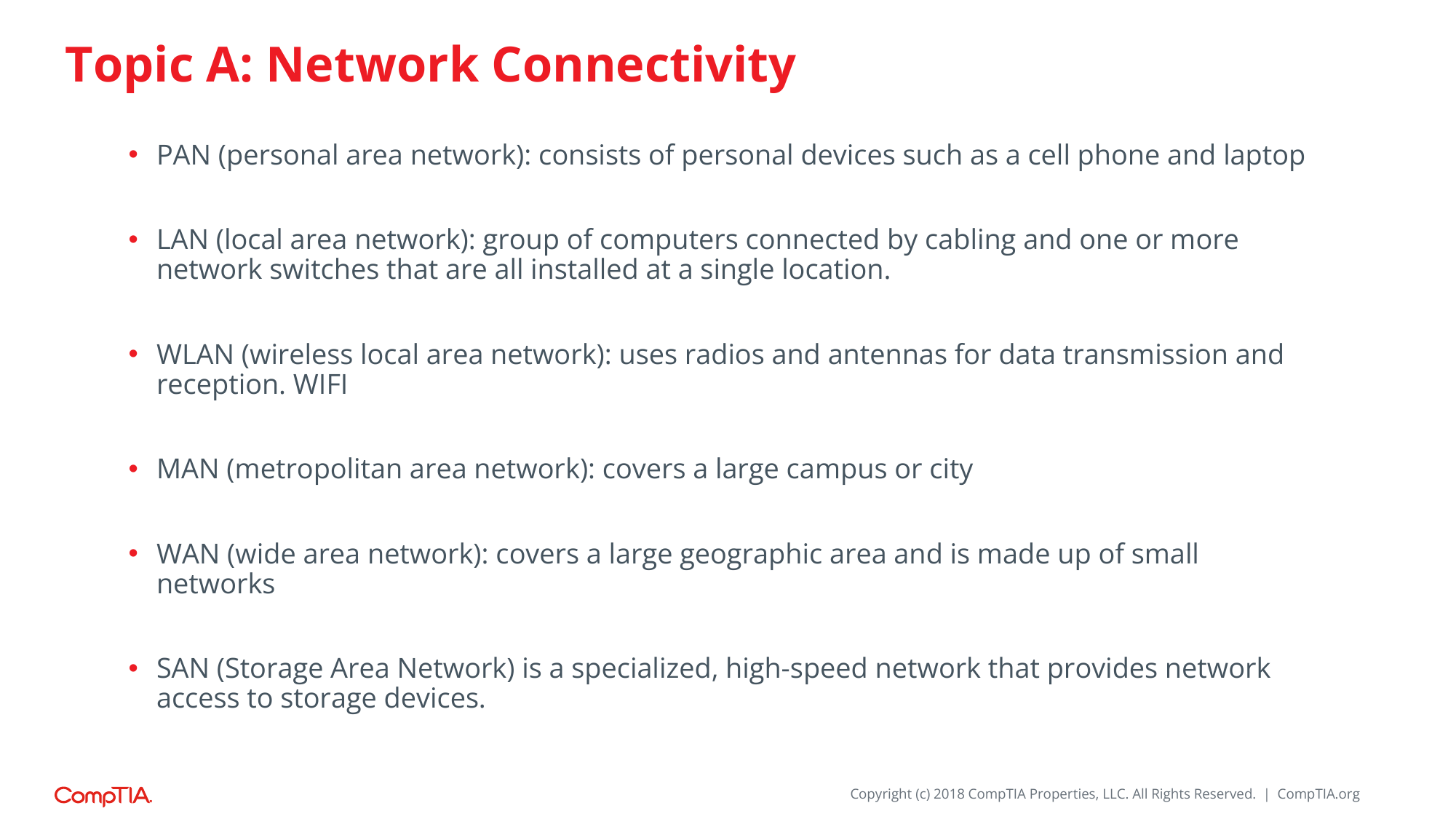

# Topic A: Network Connectivity
PAN (personal area network): consists of personal devices such as a cell phone and laptop

LAN (local area network): group of computers connected by cabling and one or more network switches that are all installed at a single location.

WLAN (wireless local area network): uses radios and antennas for data transmission and reception. WIFI

MAN (metropolitan area network): covers a large campus or city

WAN (wide area network): covers a large geographic area and is made up of small networks

SAN (Storage Area Network) is a specialized, high-speed network that provides network access to storage devices.